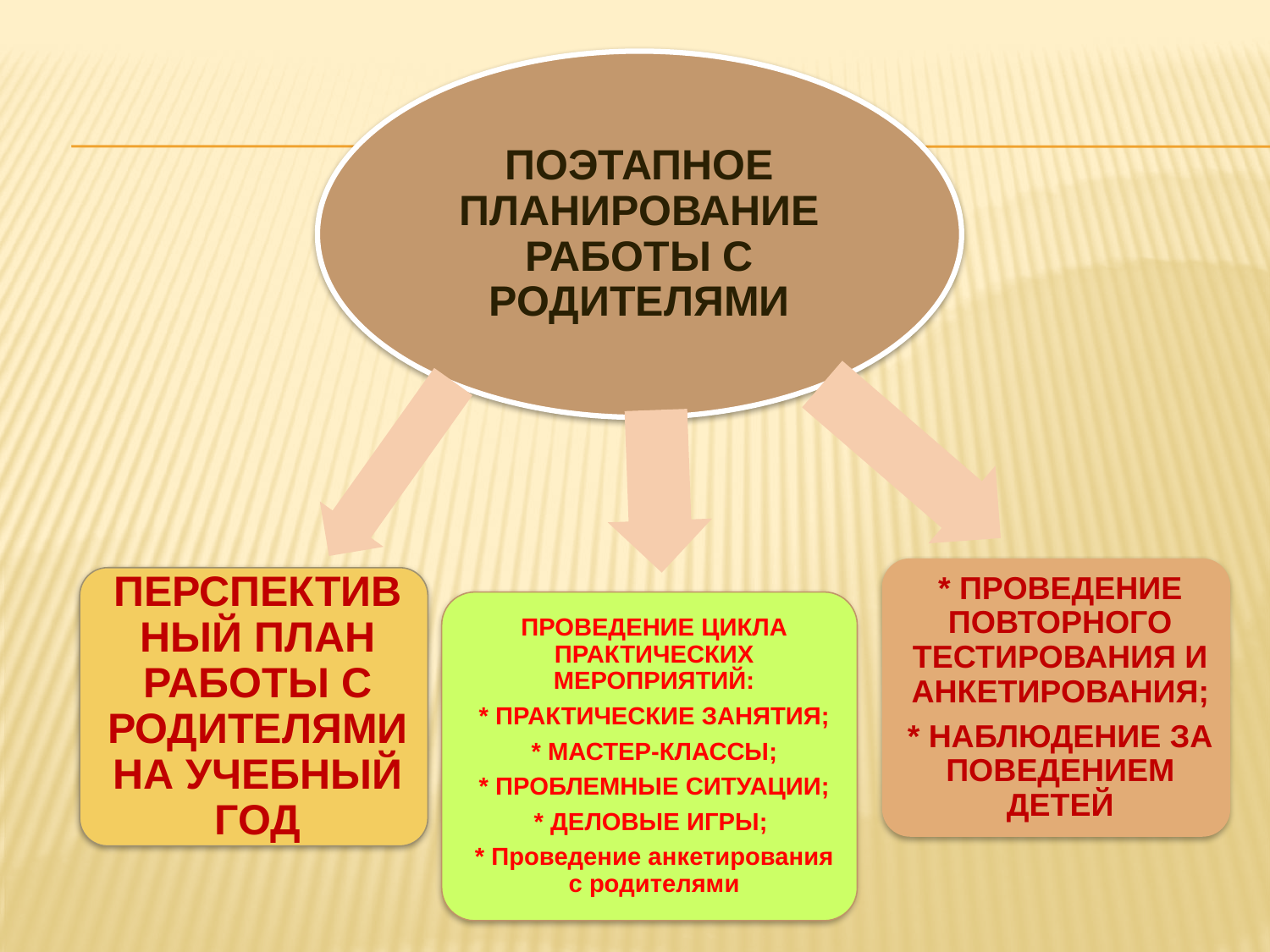

ПОЭТАПНОЕ ПЛАНИРОВАНИЕ РАБОТЫ С РОДИТЕЛЯМИ
ПЕРСПЕКТИВНЫЙ ПЛАН РАБОТЫ С РОДИТЕЛЯМИ НА УЧЕБНЫЙ ГОД
ПРОВЕДЕНИЕ ЦИКЛА ПРАКТИЧЕСКИХ МЕРОПРИЯТИЙ:
* ПРАКТИЧЕСКИЕ ЗАНЯТИЯ;
* МАСТЕР-КЛАССЫ;
* ПРОБЛЕМНЫЕ СИТУАЦИИ;
* ДЕЛОВЫЕ ИГРЫ;
* Проведение анкетирования с родителями
* ПРОВЕДЕНИЕ ПОВТОРНОГО ТЕСТИРОВАНИЯ И АНКЕТИРОВАНИЯ;
* НАБЛЮДЕНИЕ ЗА ПОВЕДЕНИЕМ ДЕТЕЙ